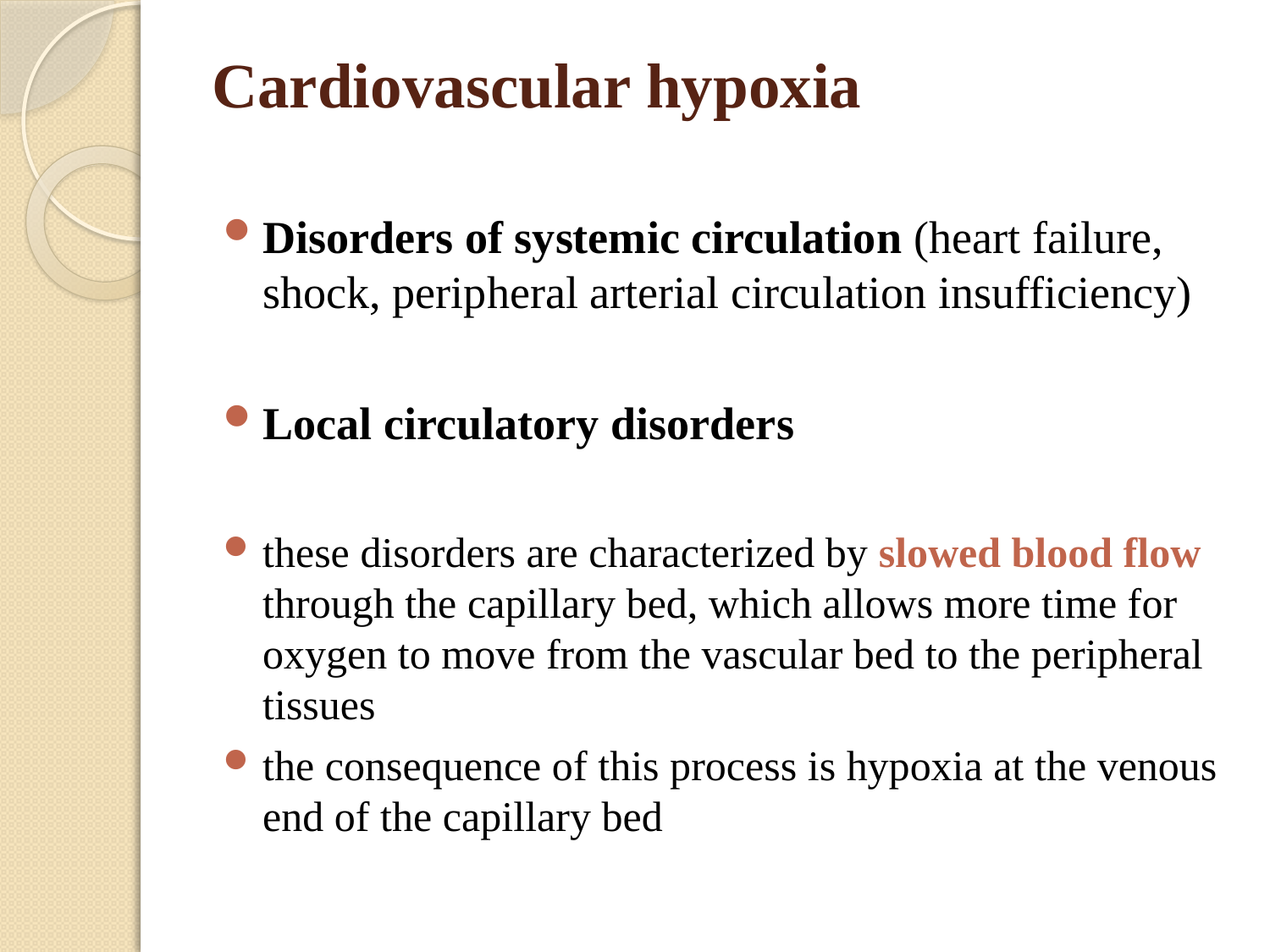

# Cardiovascular hypoxia

Disorders of systemic circulation (heart failure, shock, peripheral arterial circulation insufficiency)

Local circulatory disorders

these disorders are characterized by slowed blood flow through the capillary bed, which allows more time for oxygen to move from the vascular bed to the peripheral tissues
the consequence of this process is hypoxia at the venous end of the capillary bed